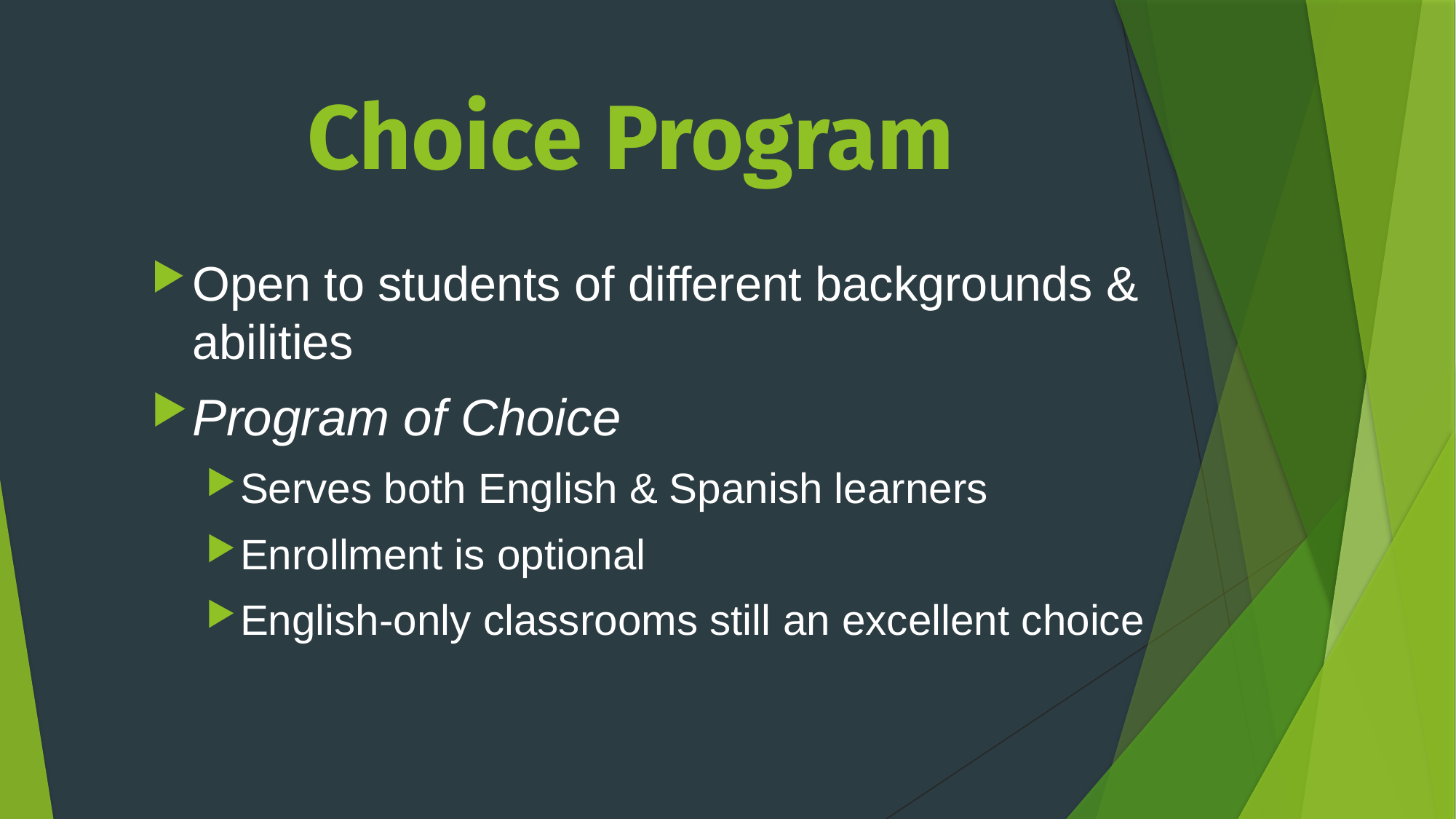

# Choice Program
Open to students of different backgrounds & abilities
Program of Choice
Serves both English & Spanish learners
Enrollment is optional
English-only classrooms still an excellent choice